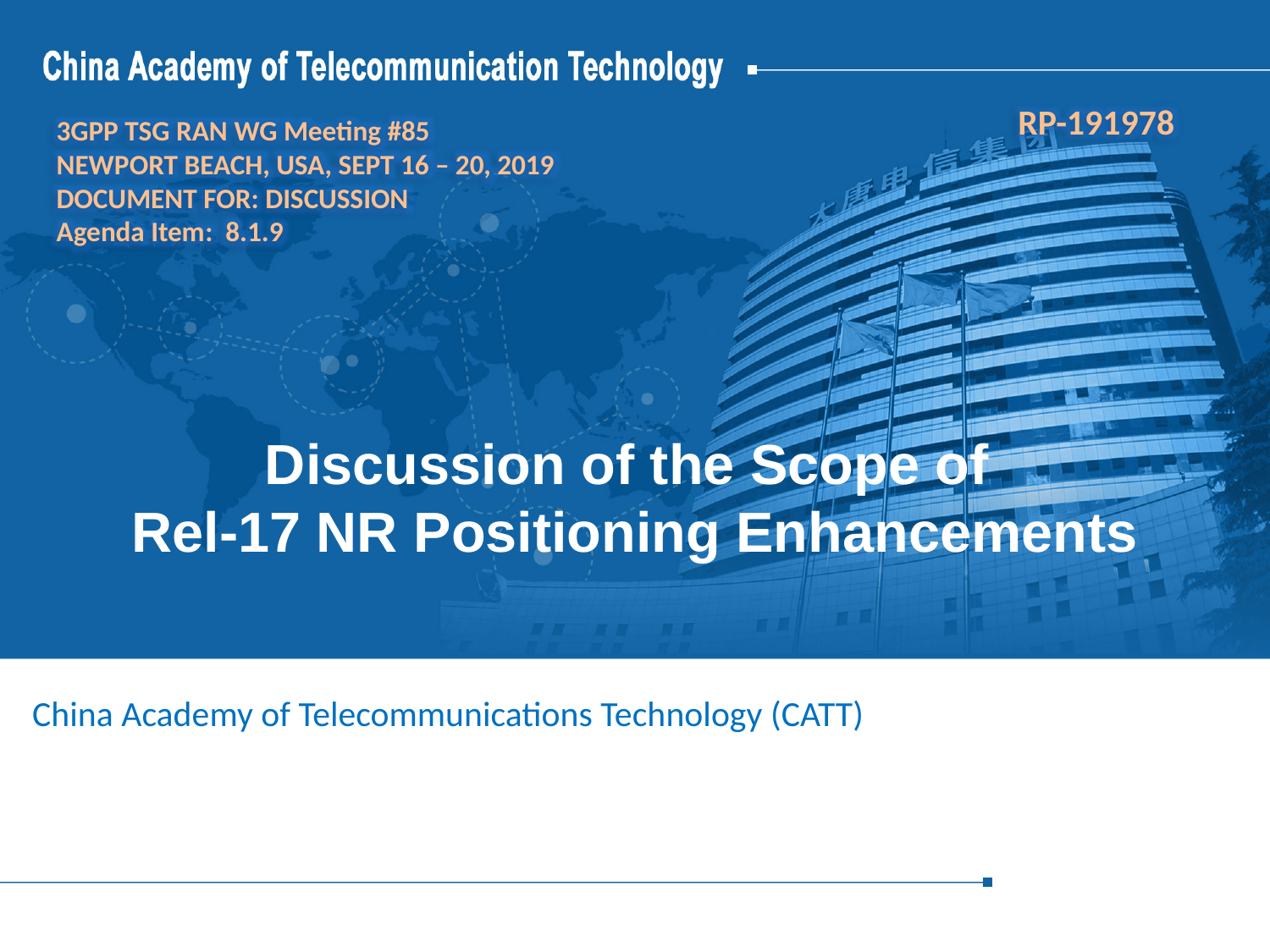

RP-191978
3GPP TSG RAN WG Meeting #85
Newport Beach, USA, Sept 16 – 20, 2019
Document for: Discussion
Agenda Item:  8.1.9
# Discussion of the Scope of Rel-17 NR Positioning Enhancements
China Academy of Telecommunications Technology (CATT)